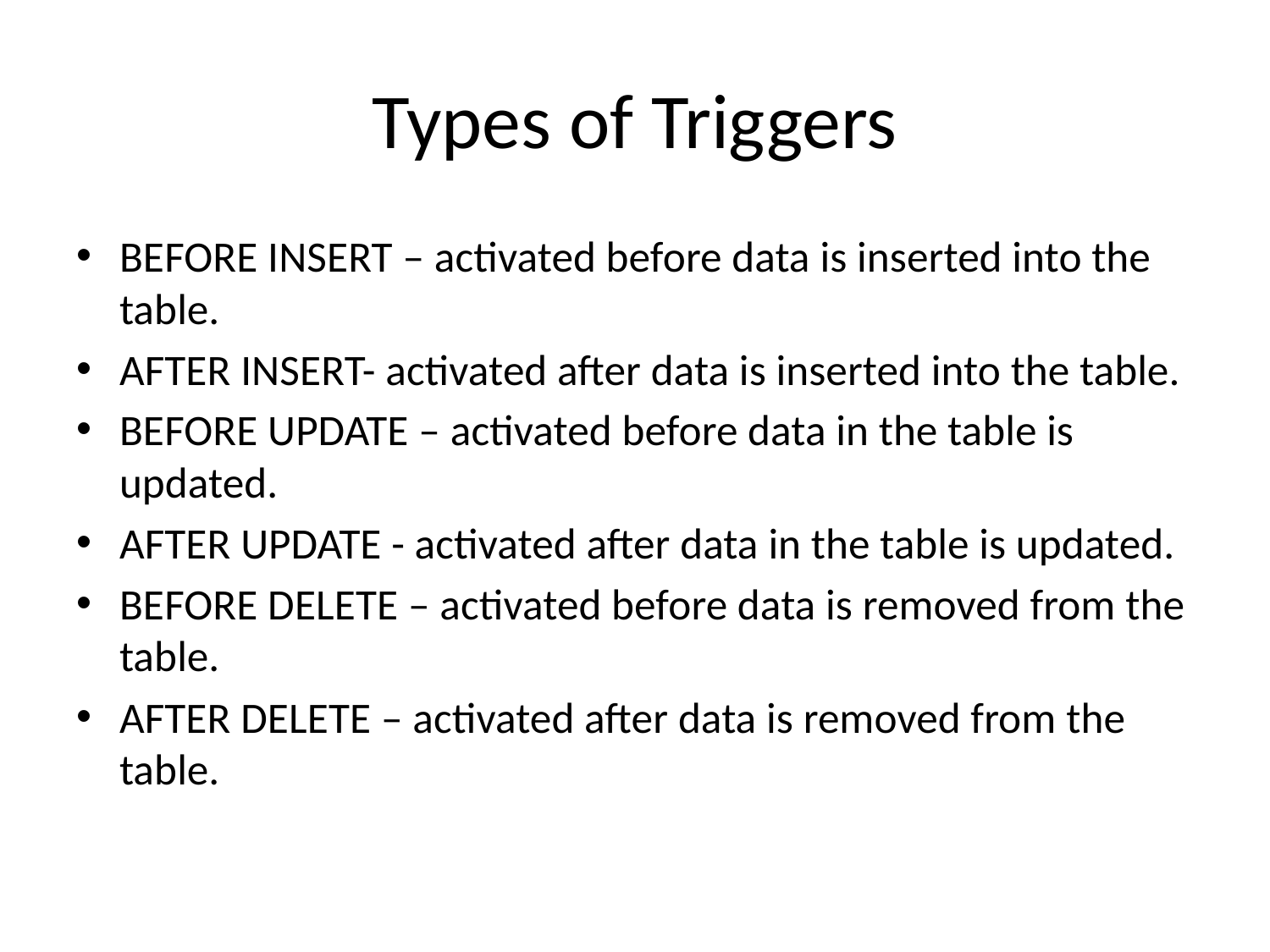

# Types of Triggers
BEFORE INSERT – activated before data is inserted into the table.
AFTER INSERT- activated after data is inserted into the table.
BEFORE UPDATE – activated before data in the table is updated.
AFTER UPDATE - activated after data in the table is updated.
BEFORE DELETE – activated before data is removed from the table.
AFTER DELETE – activated after data is removed from the table.